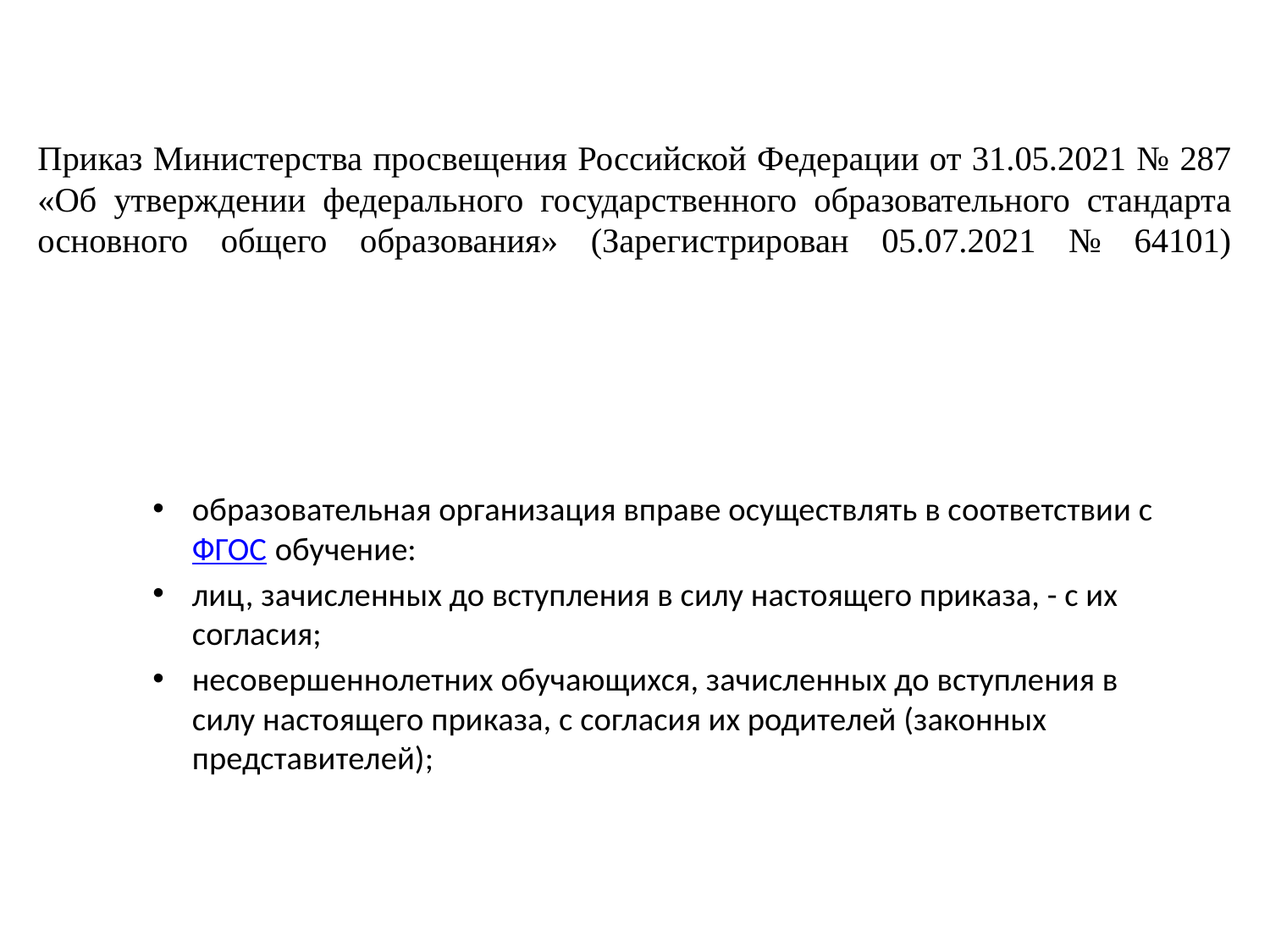

Приказ Министерства просвещения Российской Федерации от 31.05.2021 № 287 «Об утверждении федерального государственного образовательного стандарта основного общего образования» (Зарегистрирован 05.07.2021 № 64101)

образовательная организация вправе осуществлять в соответствии с ФГОС обучение:
лиц, зачисленных до вступления в силу настоящего приказа, - с их согласия;
несовершеннолетних обучающихся, зачисленных до вступления в силу настоящего приказа, с согласия их родителей (законных представителей);